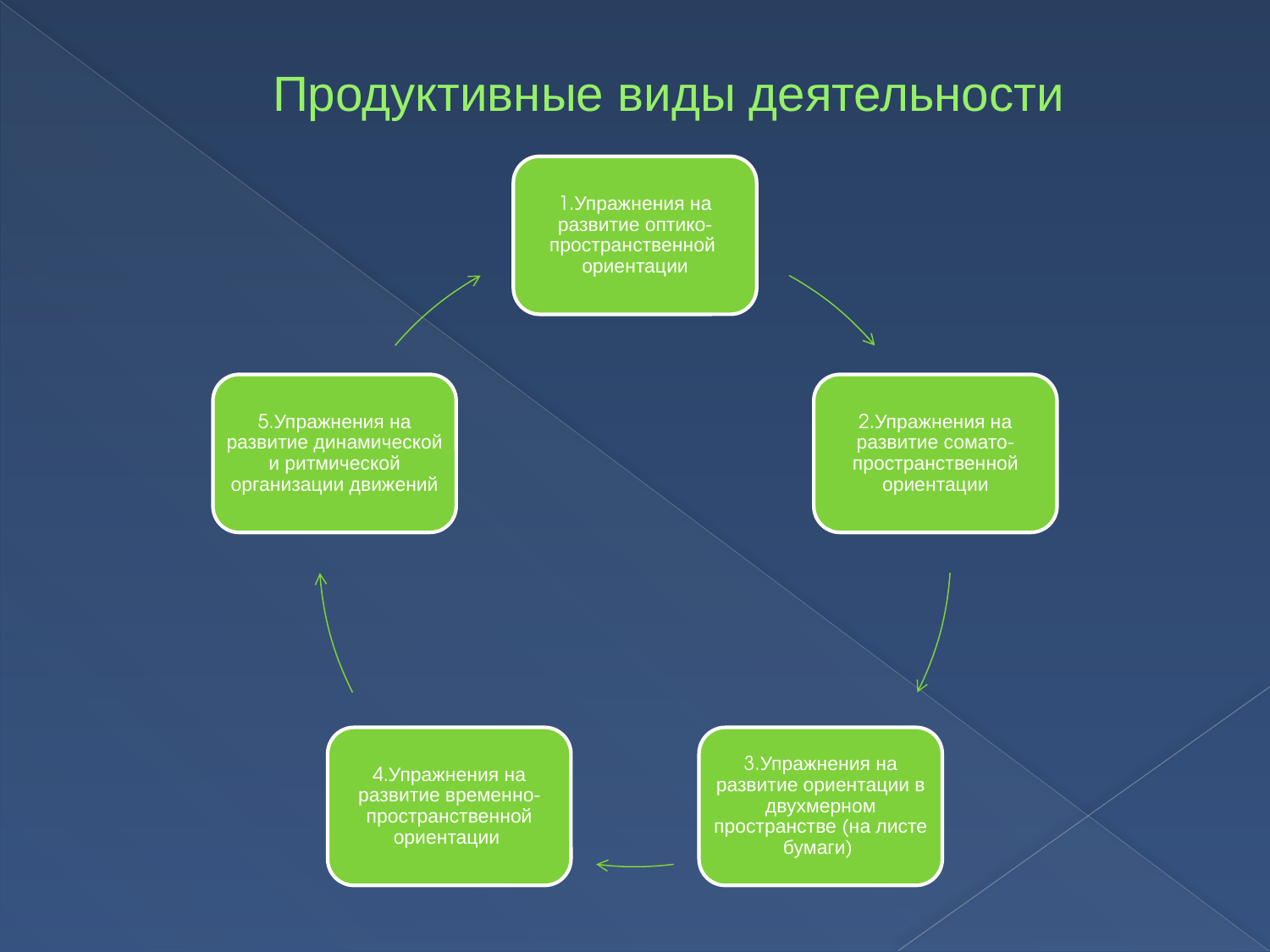

# Продуктивные виды деятельности
1.Упражнения на развитие оптико-пространственной  ориентации
2.Упражнения на развитие сомато-пространственной ориентации
3.Упражнения на развитие ориентации в двухмерном пространстве (на листе бумаги)
4.Упражнения на развитие временно-пространственной ориентации
5.Упражнения на развитие динамической и ритмической организации движений